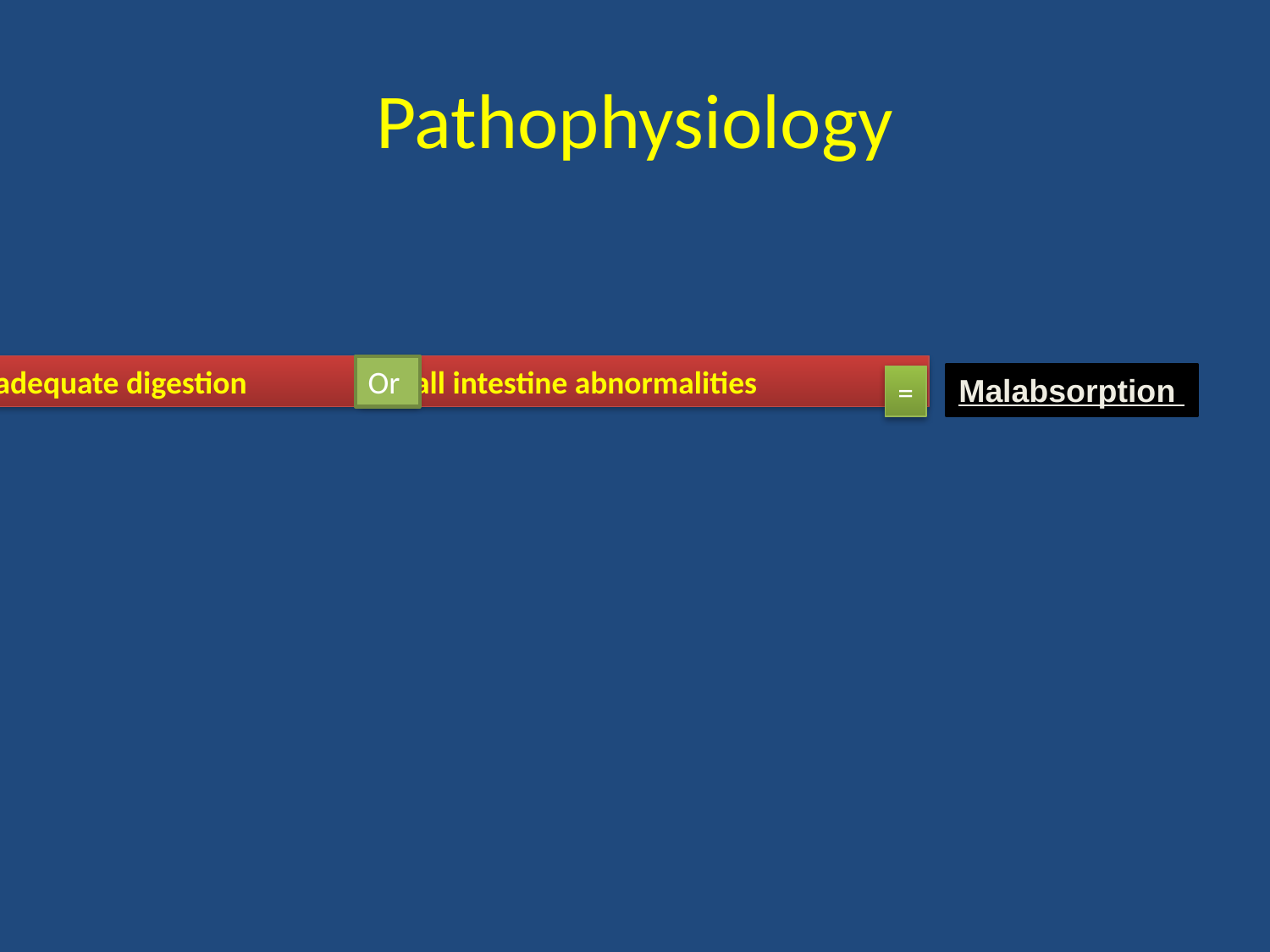

# Pathophysiology

Inadequate digestion
Or
Small intestine abnormalities
Malabsorption
=